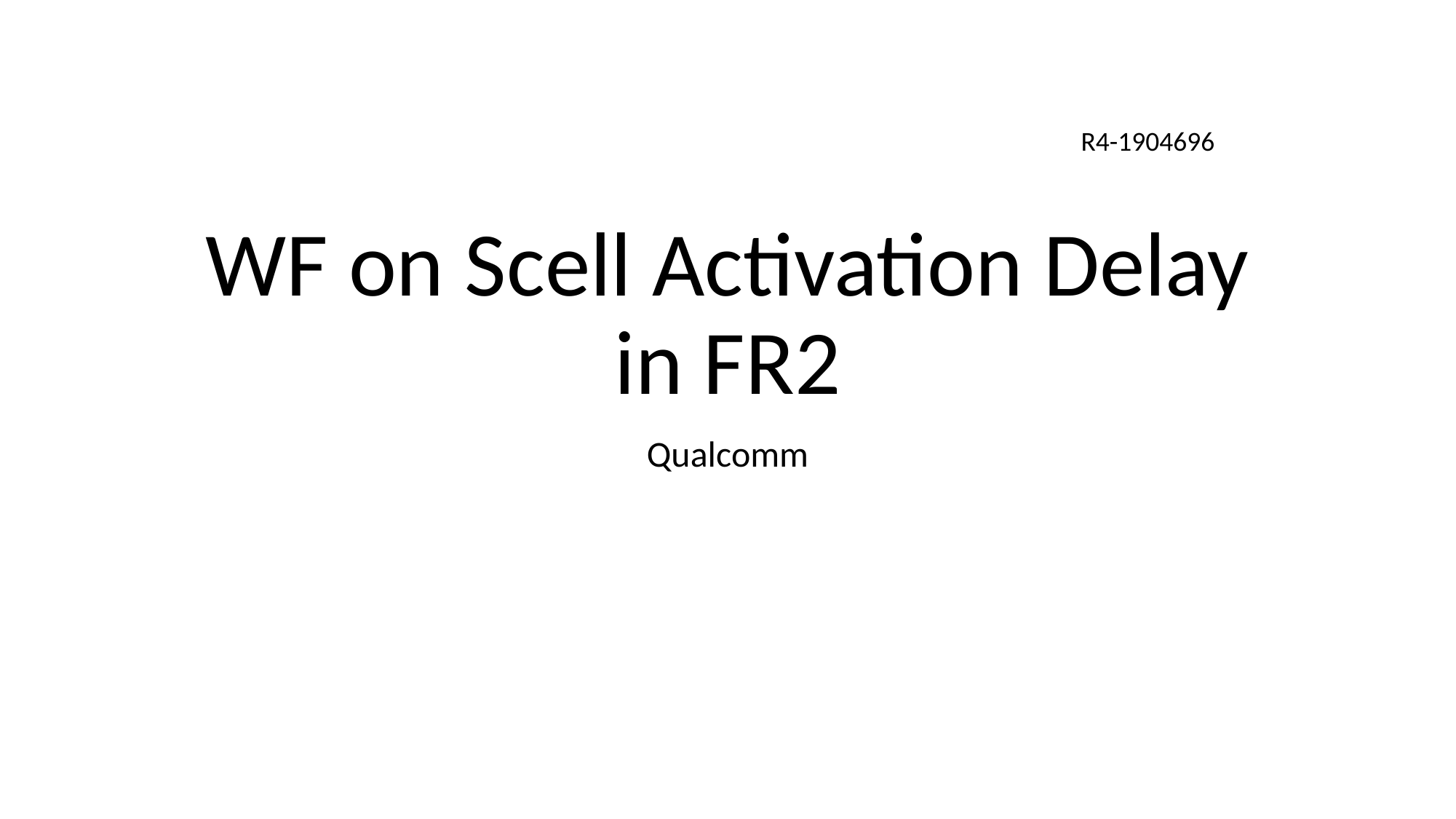

R4-1904696
# WF on Scell Activation Delay in FR2
Qualcomm